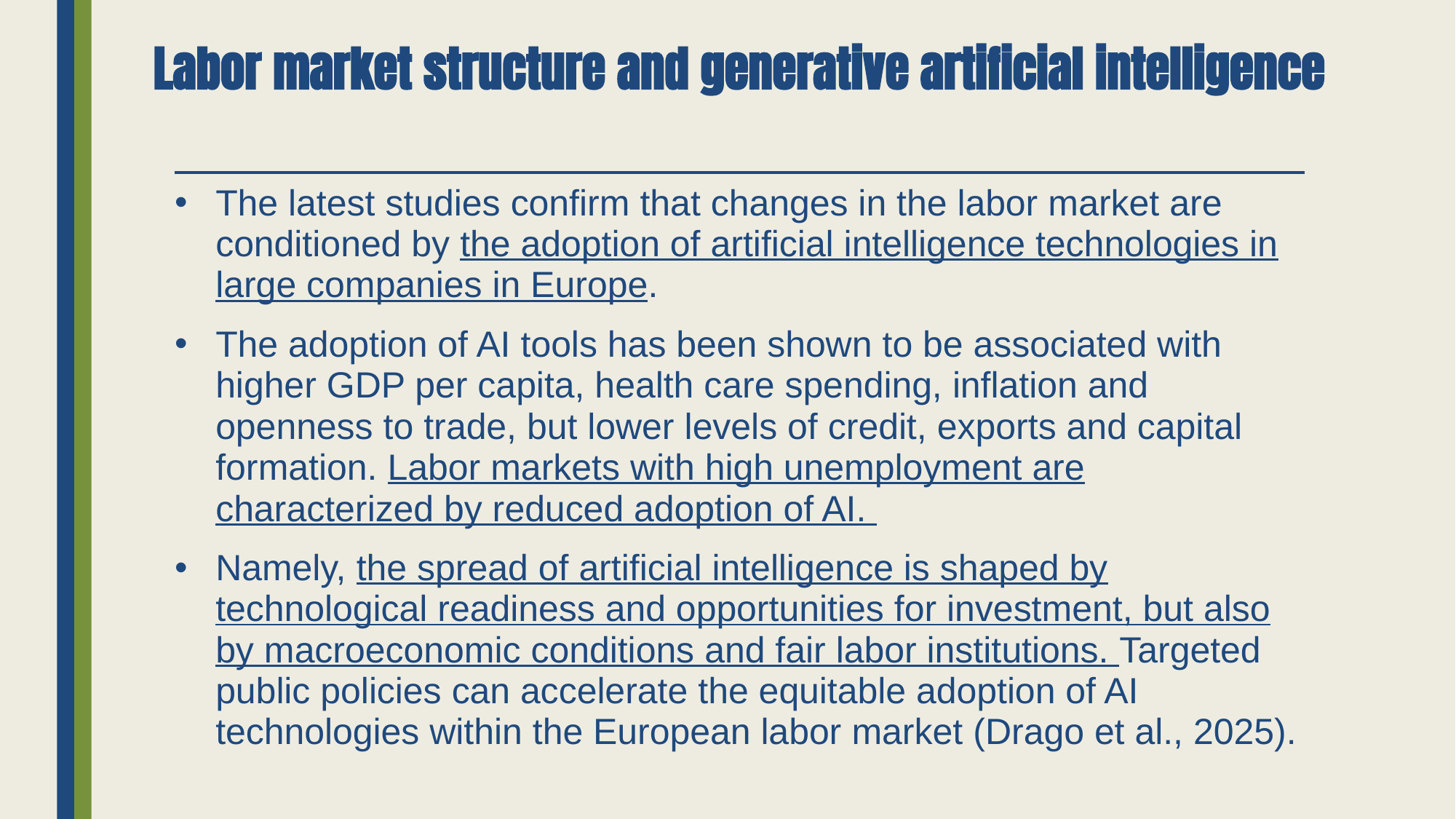

# Labor market structure and generative artificial intelligence
The latest studies confirm that changes in the labor market are conditioned by the adoption of artificial intelligence technologies in large companies in Europe.
The adoption of AI tools has been shown to be associated with higher GDP per capita, health care spending, inflation and openness to trade, but lower levels of credit, exports and capital formation. Labor markets with high unemployment are characterized by reduced adoption of AI.
Namely, the spread of artificial intelligence is shaped by technological readiness and opportunities for investment, but also by macroeconomic conditions and fair labor institutions. Targeted public policies can accelerate the equitable adoption of AI technologies within the European labor market (Drago et al., 2025).